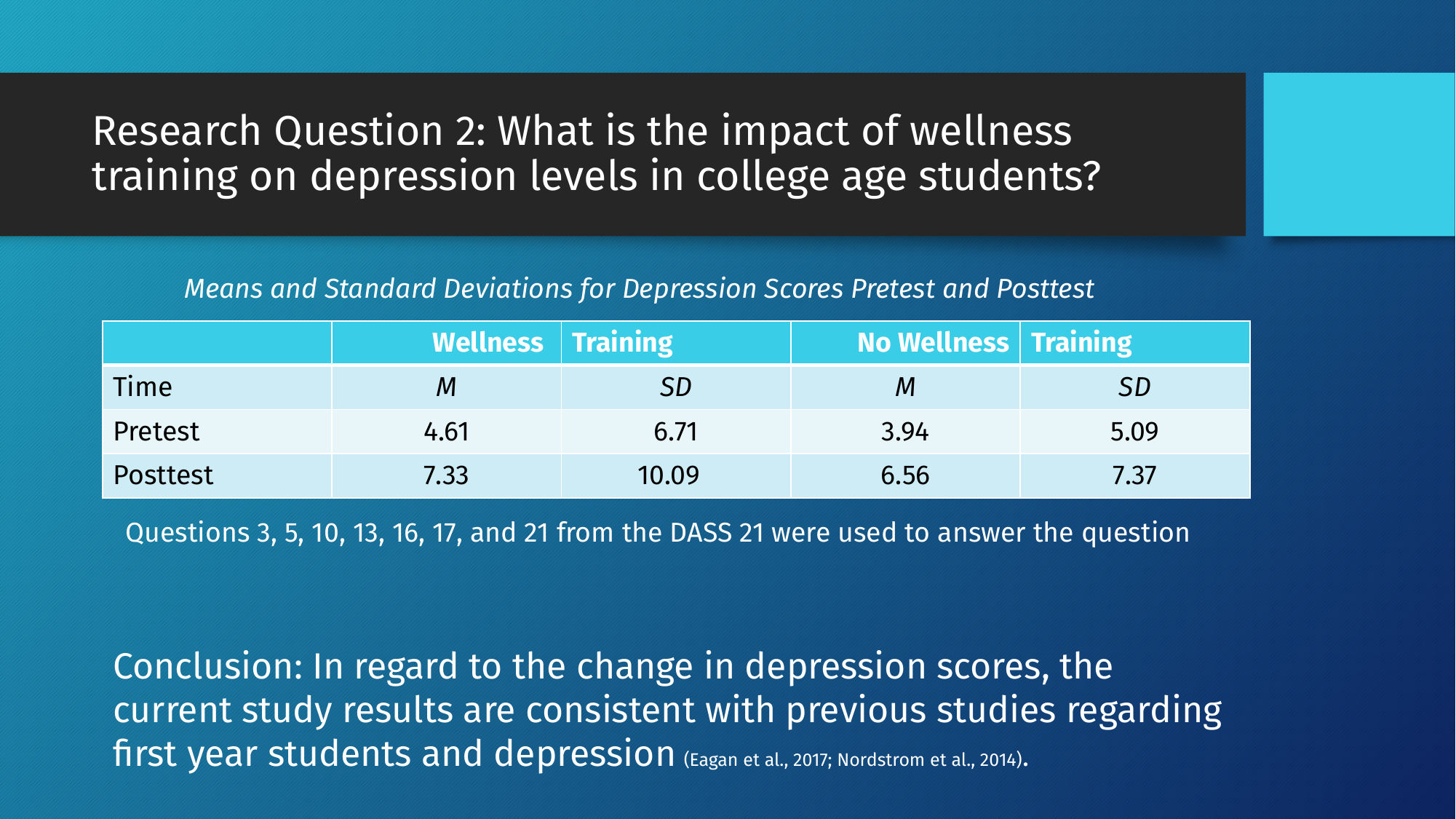

# Research Question 2: What is the impact of wellness training on depression levels in college age students?
Means and Standard Deviations for Depression Scores Pretest and Posttest
|  | Wellness | Training | No Wellness | Training |
| --- | --- | --- | --- | --- |
| Time | M | SD | M | SD |
| Pretest | 4.61 | 6.71 | 3.94 | 5.09 |
| Posttest | 7.33 | 10.09 | 6.56 | 7.37 |
Questions 3, 5, 10, 13, 16, 17, and 21 from the DASS 21 were used to answer the question
Conclusion: In regard to the change in depression scores, the current study results are consistent with previous studies regarding first year students and depression (Eagan et al., 2017; Nordstrom et al., 2014).